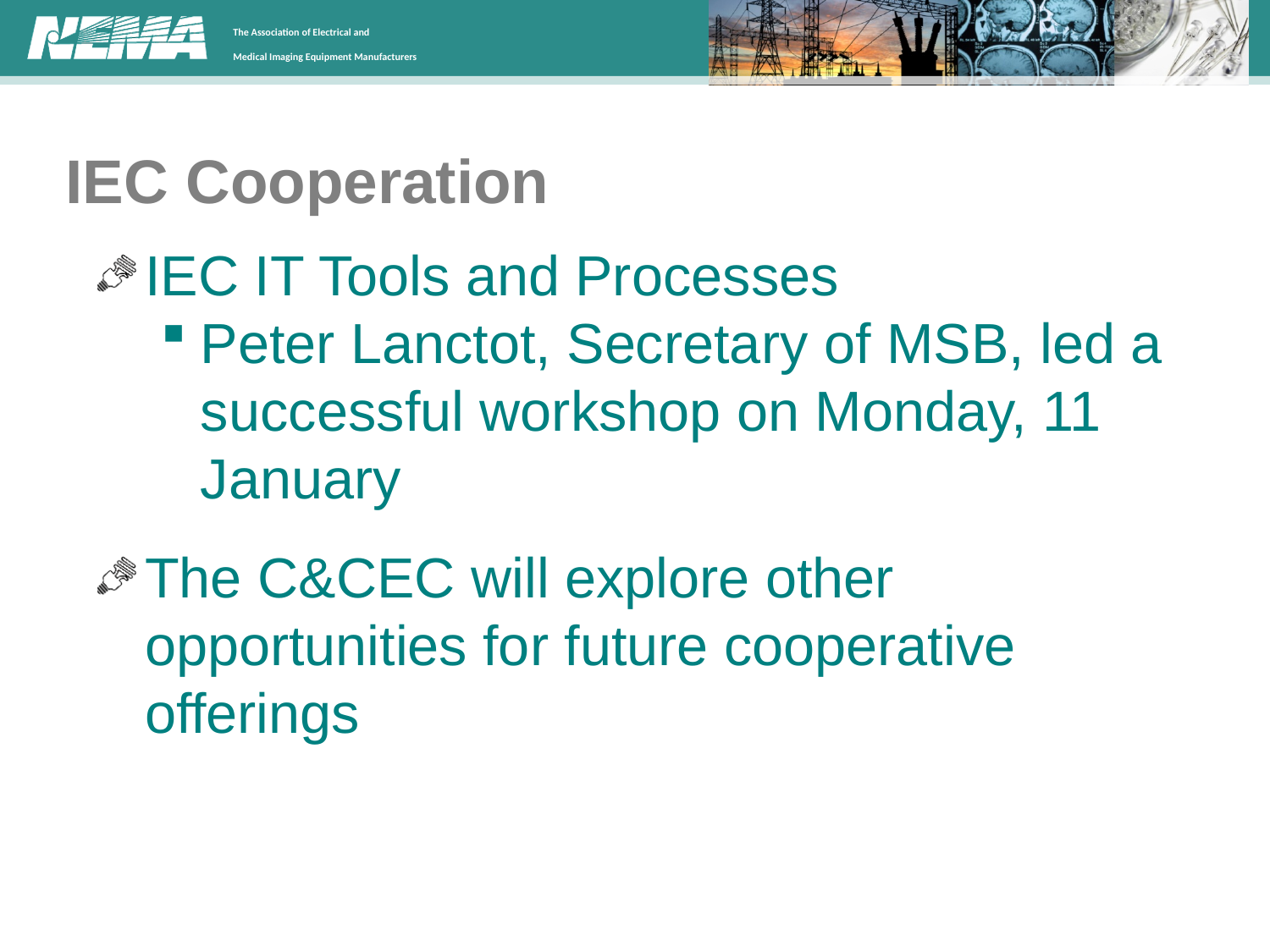

# IEC Cooperation
IEC IT Tools and Processes
Peter Lanctot, Secretary of MSB, led a successful workshop on Monday, 11 January

The C&CEC will explore other opportunities for future cooperative offerings